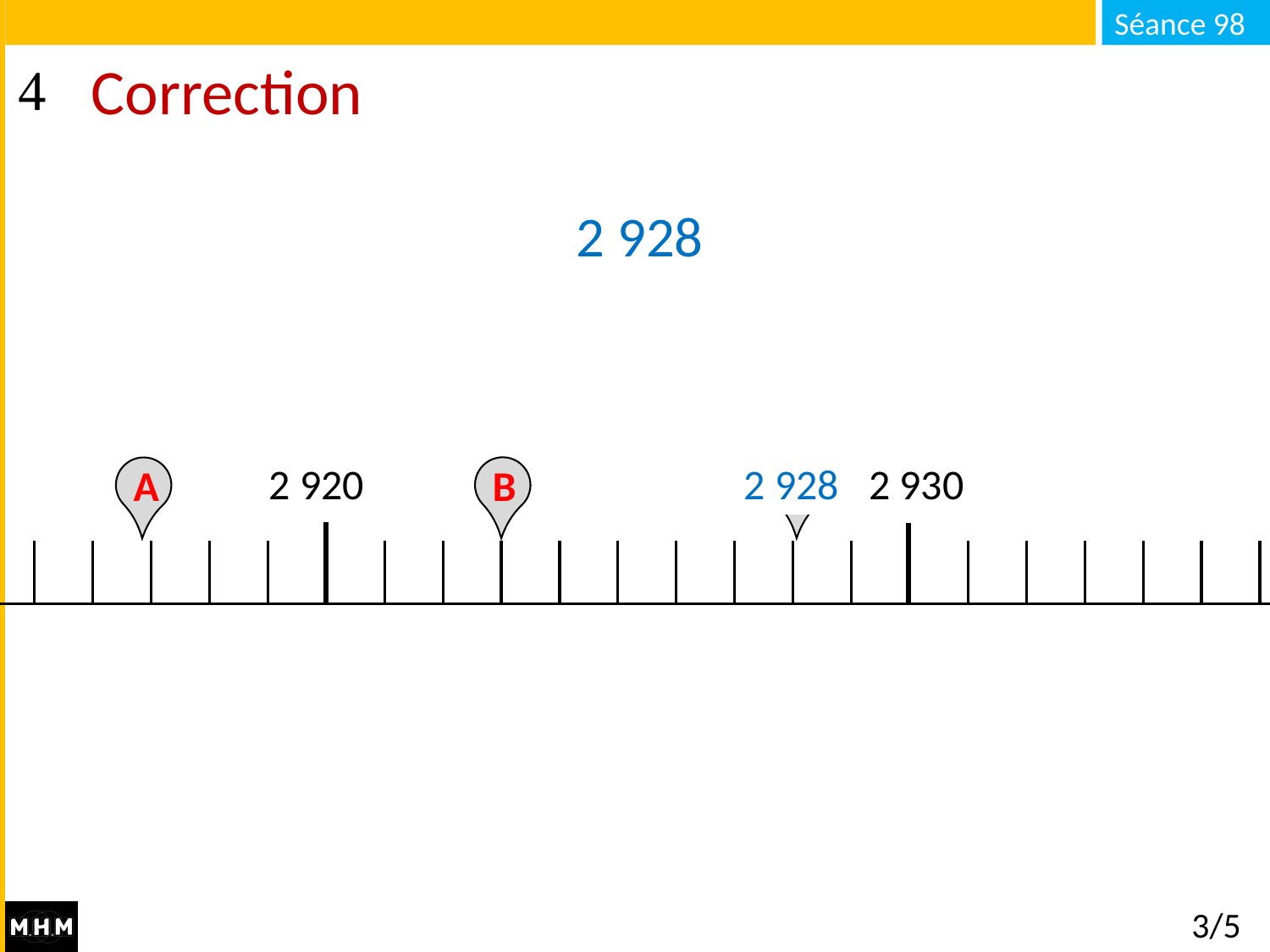

# Correction
2 928
2 928
2 920
2 930
B
C
A

3/5